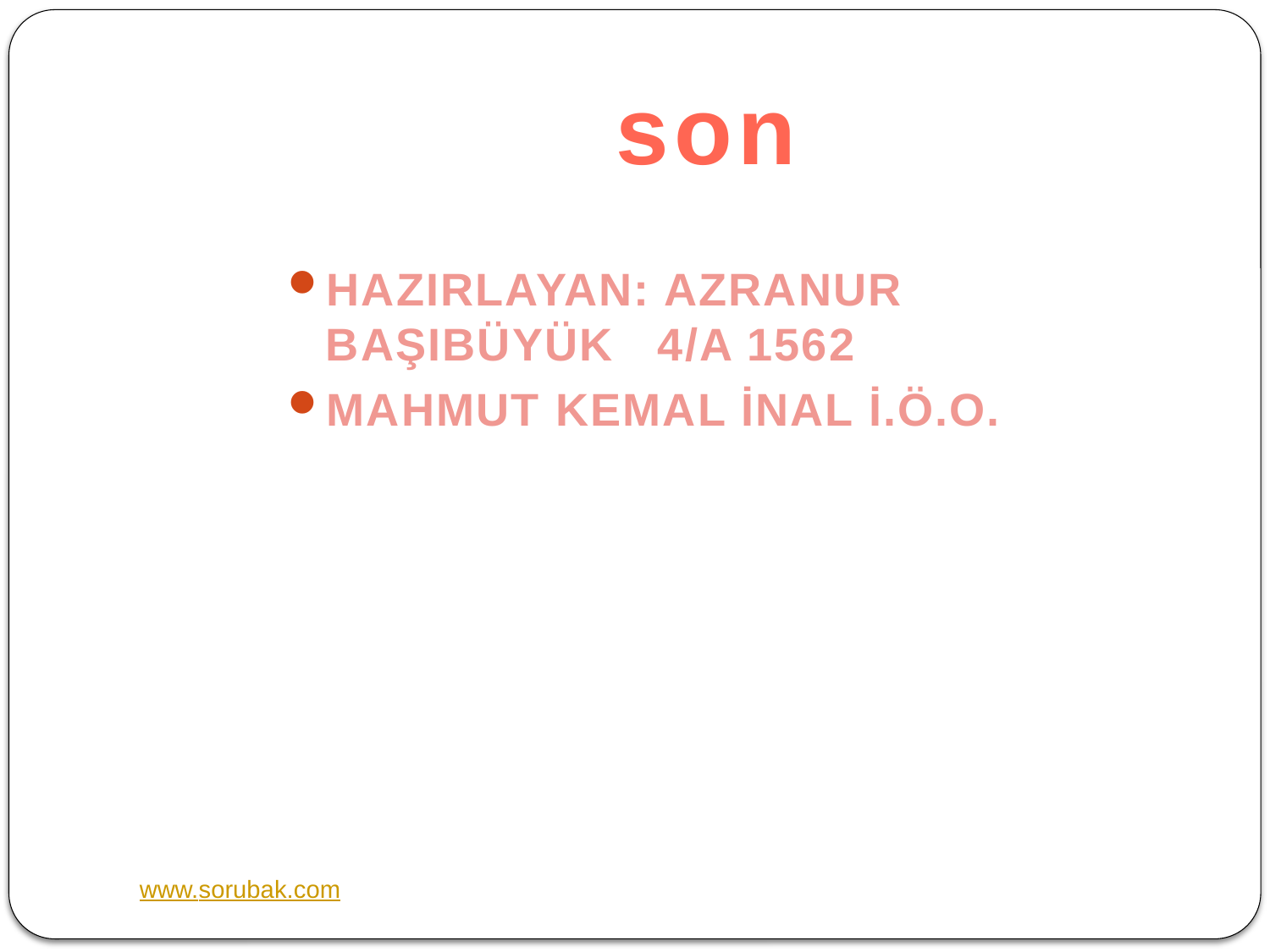

# son
HAZIRLAYAN: AZRANUR BAŞIBÜYÜK   4/A 1562
MAHMUT KEMAL İNAL İ.Ö.O.
www.sorubak.com